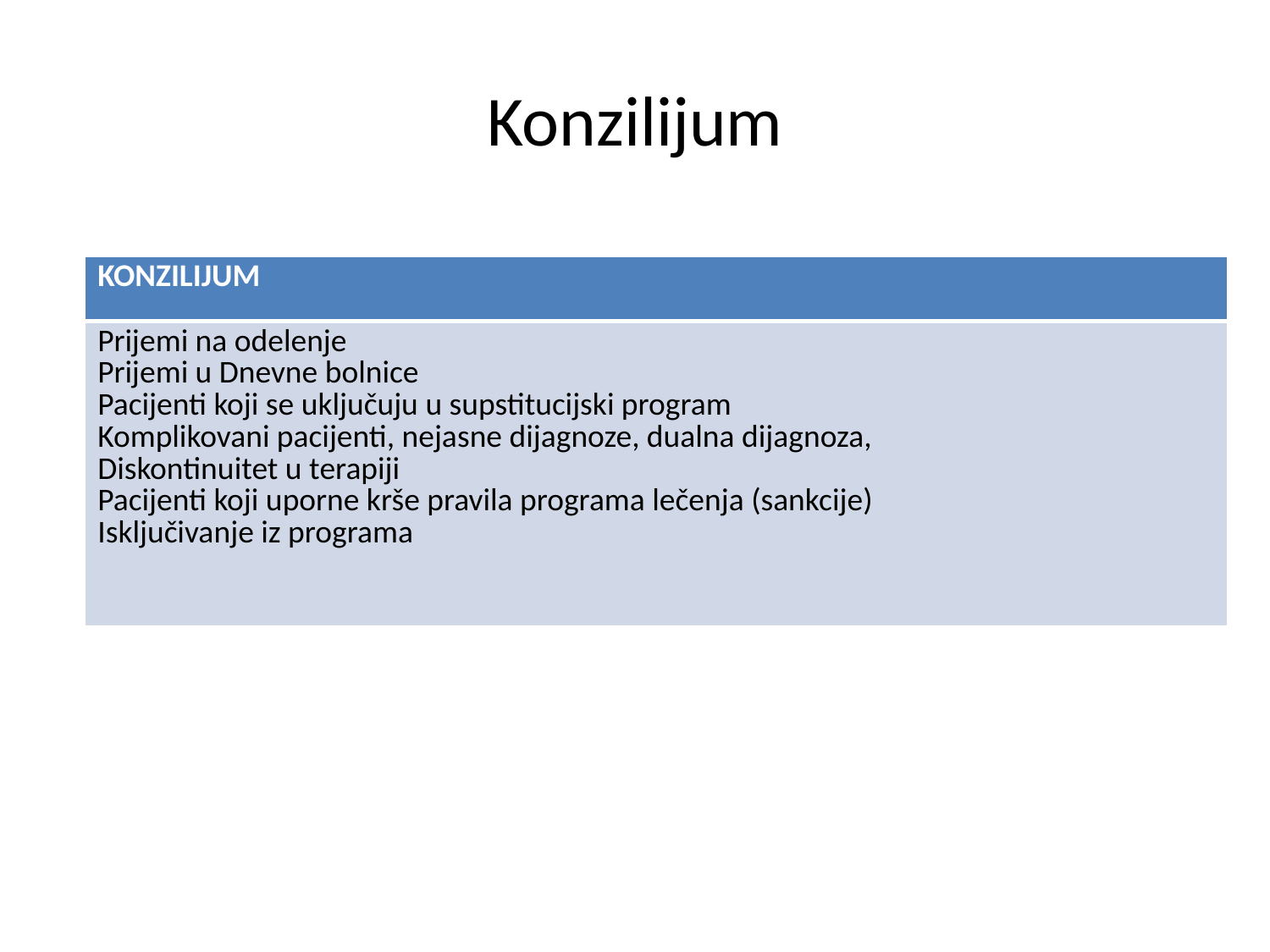

# Konzilijum
| KONZILIJUM |
| --- |
| Prijemi na odelenje Prijemi u Dnevne bolnice Pacijenti koji se uključuju u supstitucijski program Komplikovani pacijenti, nejasne dijagnoze, dualna dijagnoza, Diskontinuitet u terapiji Pacijenti koji uporne krše pravila programa lečenja (sankcije) Isključivanje iz programa |